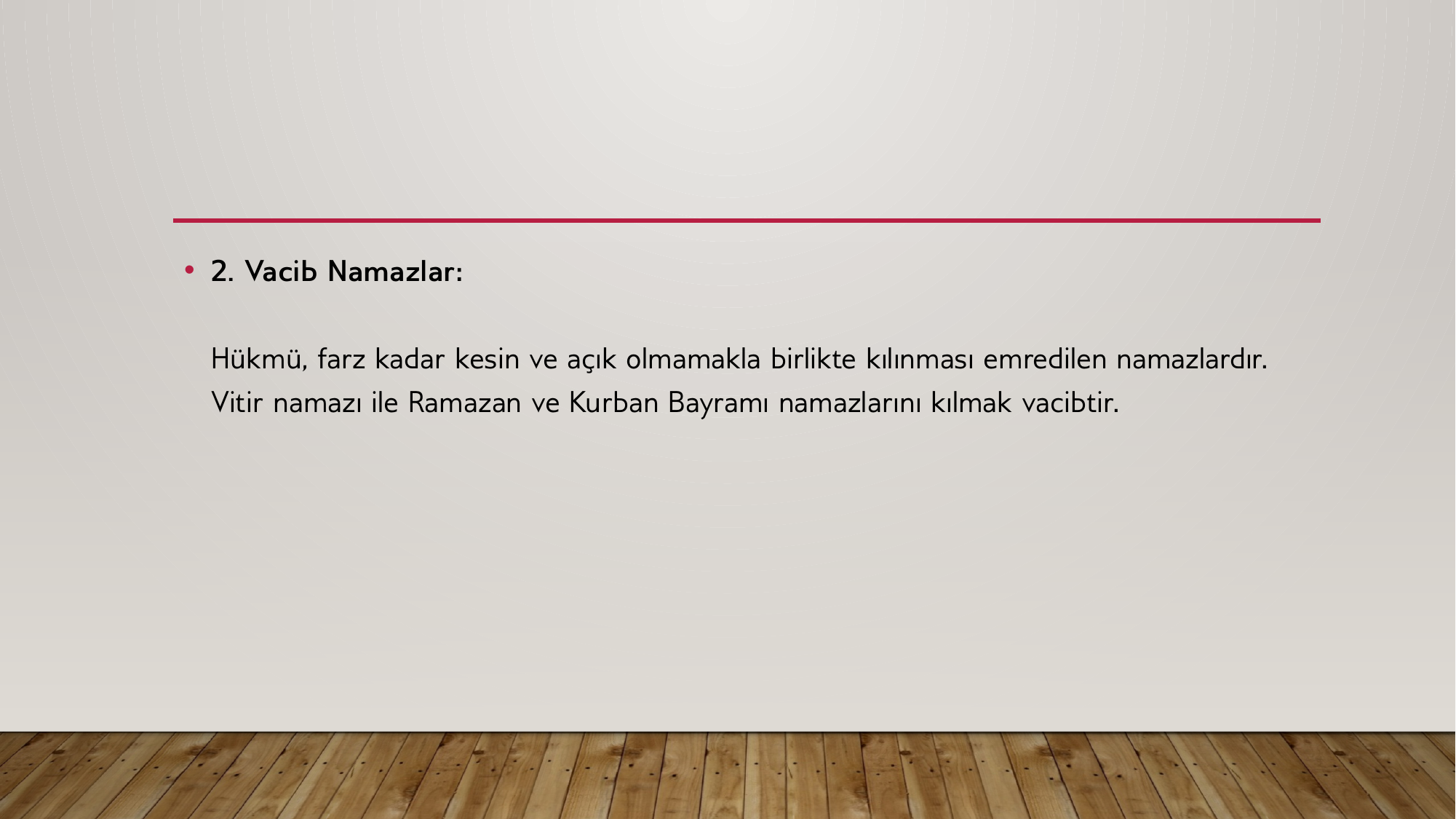

2. Vacib Namazlar:
Hükmü, farz kadar kesin ve açık olmamakla birlikte kılınması emredilen namazlardır. Vitir namazı ile Ramazan ve Kurban Bayramı namazlarını kılmak vacibtir.